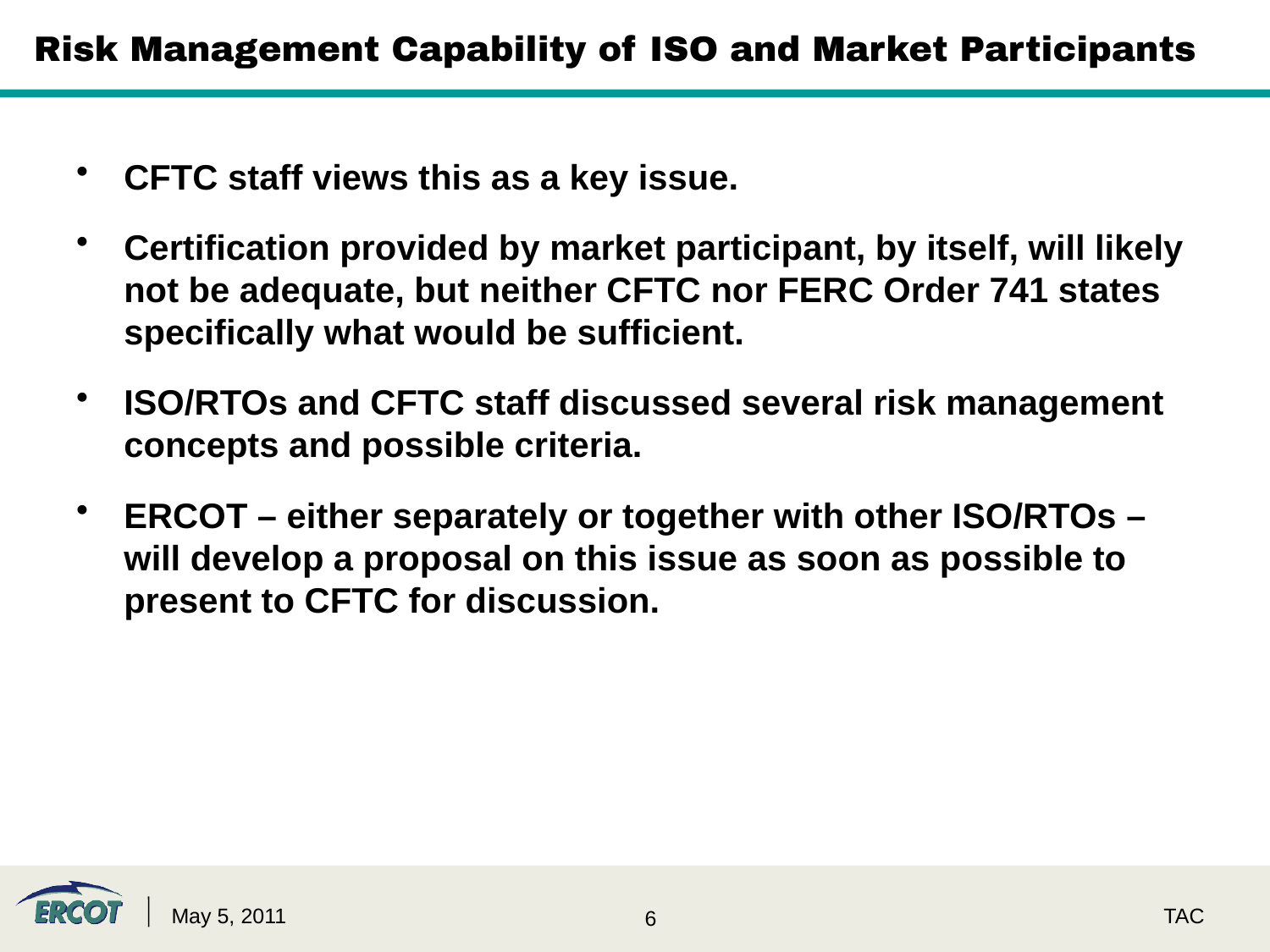

# Risk Management Capability of ISO and Market Participants
CFTC staff views this as a key issue.
Certification provided by market participant, by itself, will likely not be adequate, but neither CFTC nor FERC Order 741 states specifically what would be sufficient.
ISO/RTOs and CFTC staff discussed several risk management concepts and possible criteria.
ERCOT – either separately or together with other ISO/RTOs – will develop a proposal on this issue as soon as possible to present to CFTC for discussion.

May 5, 2011
TAC